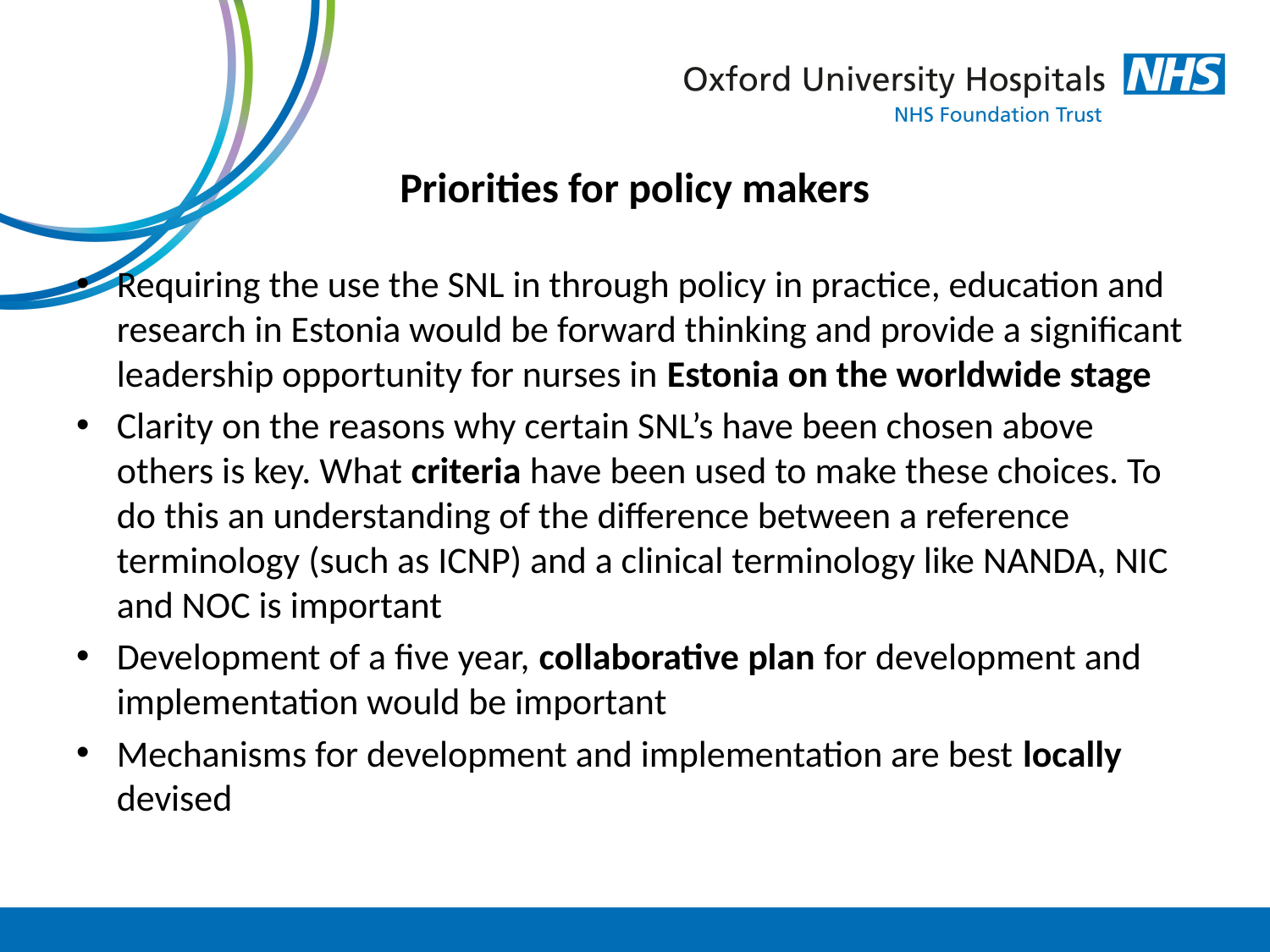

# Priorities for policy makers
Requiring the use the SNL in through policy in practice, education and research in Estonia would be forward thinking and provide a significant leadership opportunity for nurses in Estonia on the worldwide stage
Clarity on the reasons why certain SNL’s have been chosen above others is key. What criteria have been used to make these choices. To do this an understanding of the difference between a reference terminology (such as ICNP) and a clinical terminology like NANDA, NIC and NOC is important
Development of a five year, collaborative plan for development and implementation would be important
Mechanisms for development and implementation are best locally devised